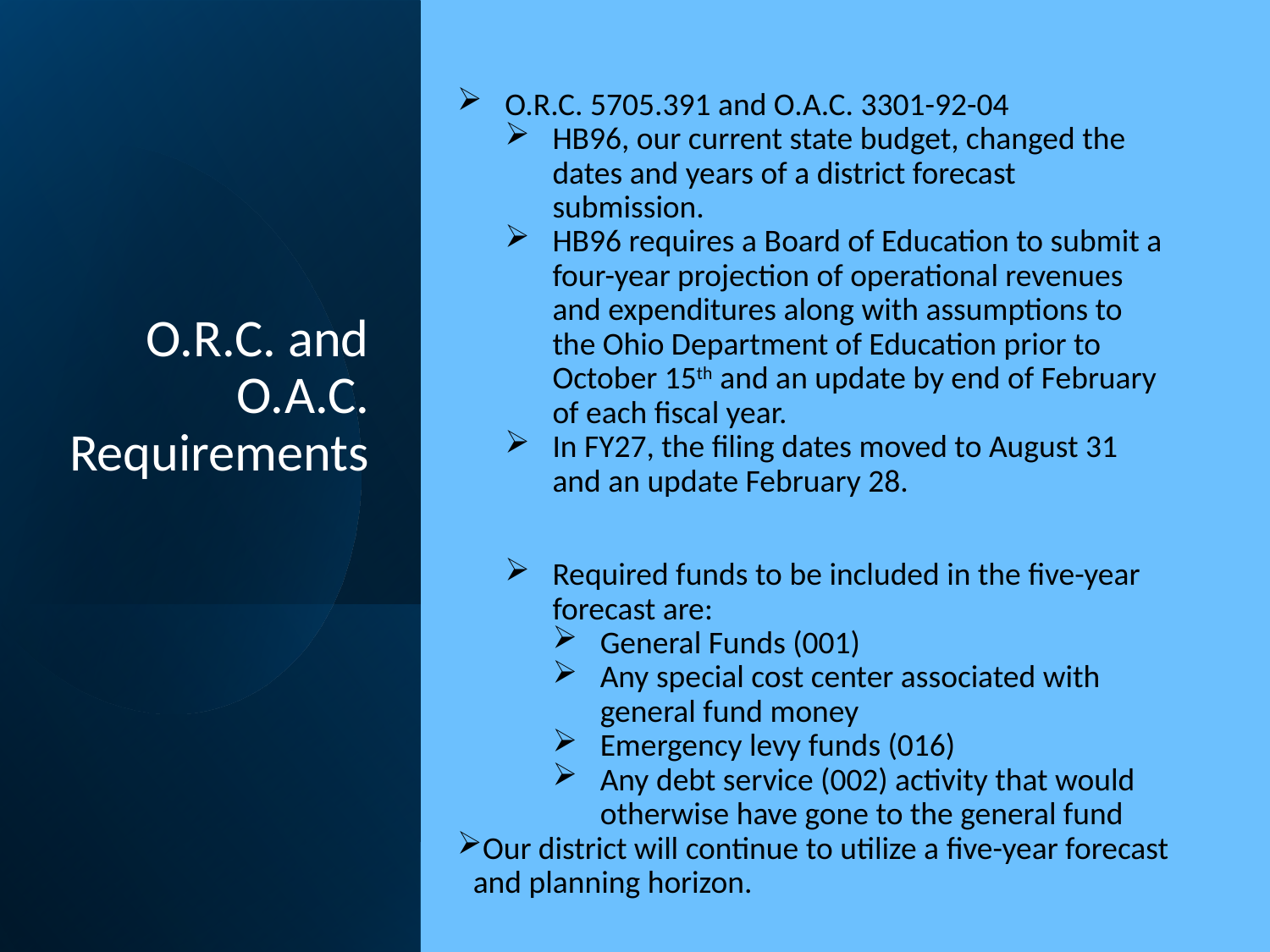

# O.R.C. and O.A.C. Requirements

O.R.C. 5705.391 and O.A.C. 3301-92-04
HB96, our current state budget, changed the dates and years of a district forecast submission.
HB96 requires a Board of Education to submit a four-year projection of operational revenues and expenditures along with assumptions to the Ohio Department of Education prior to October 15th and an update by end of February of each fiscal year.
In FY27, the filing dates moved to August 31 and an update February 28.

Required funds to be included in the five-year forecast are:
General Funds (001)
Any special cost center associated with general fund money
Emergency levy funds (016)
Any debt service (002) activity that would otherwise have gone to the general fund
Our district will continue to utilize a five-year forecast and planning horizon.